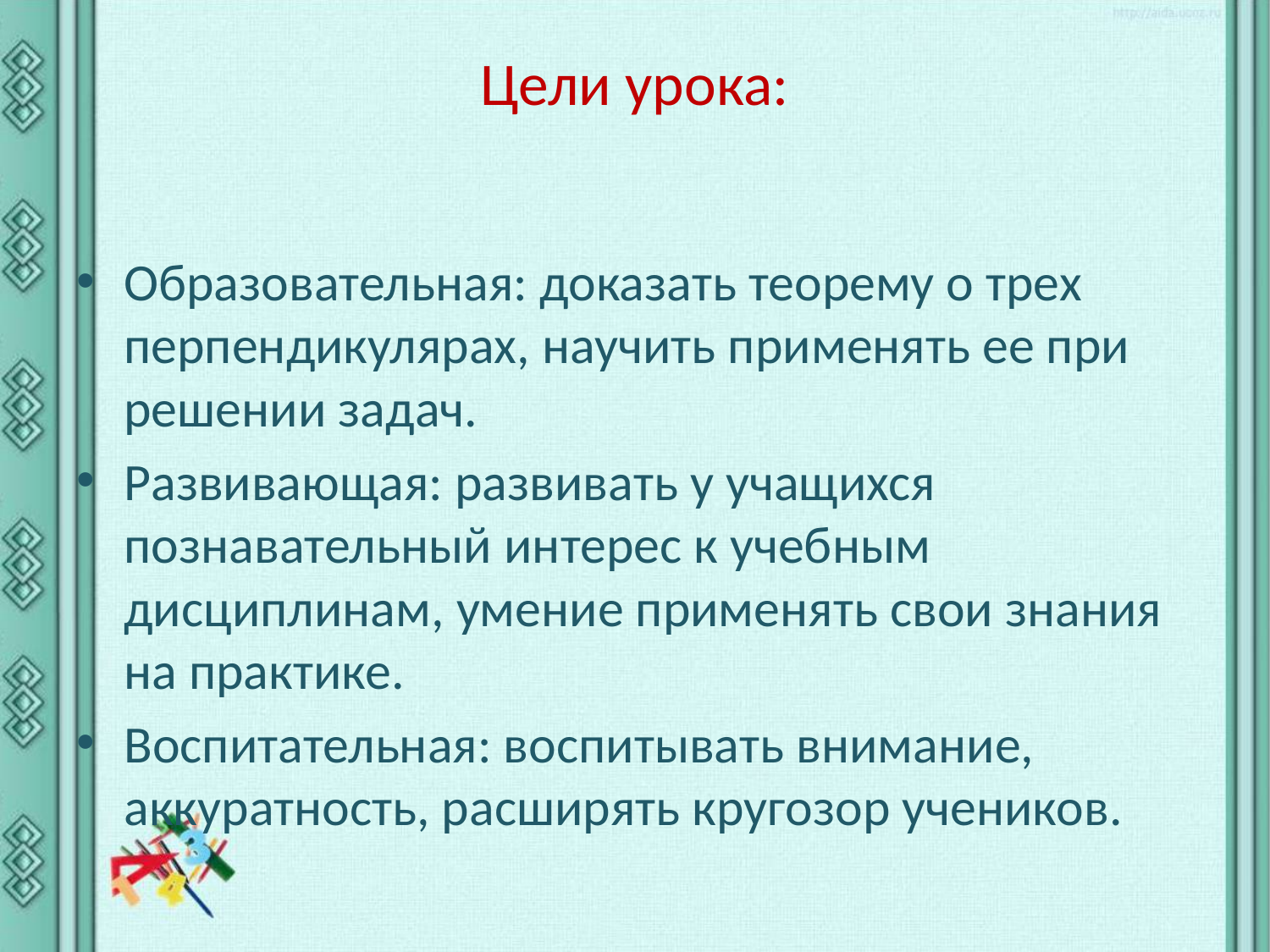

# Цели урока:

Образовательная: доказать теорему о трех перпендикулярах, научить применять ее при решении задач.
Развивающая: развивать у учащихся познавательный интерес к учебным дисциплинам, умение применять свои знания на практике.
Воспитательная: воспитывать внимание, аккуратность, расширять кругозор учеников.